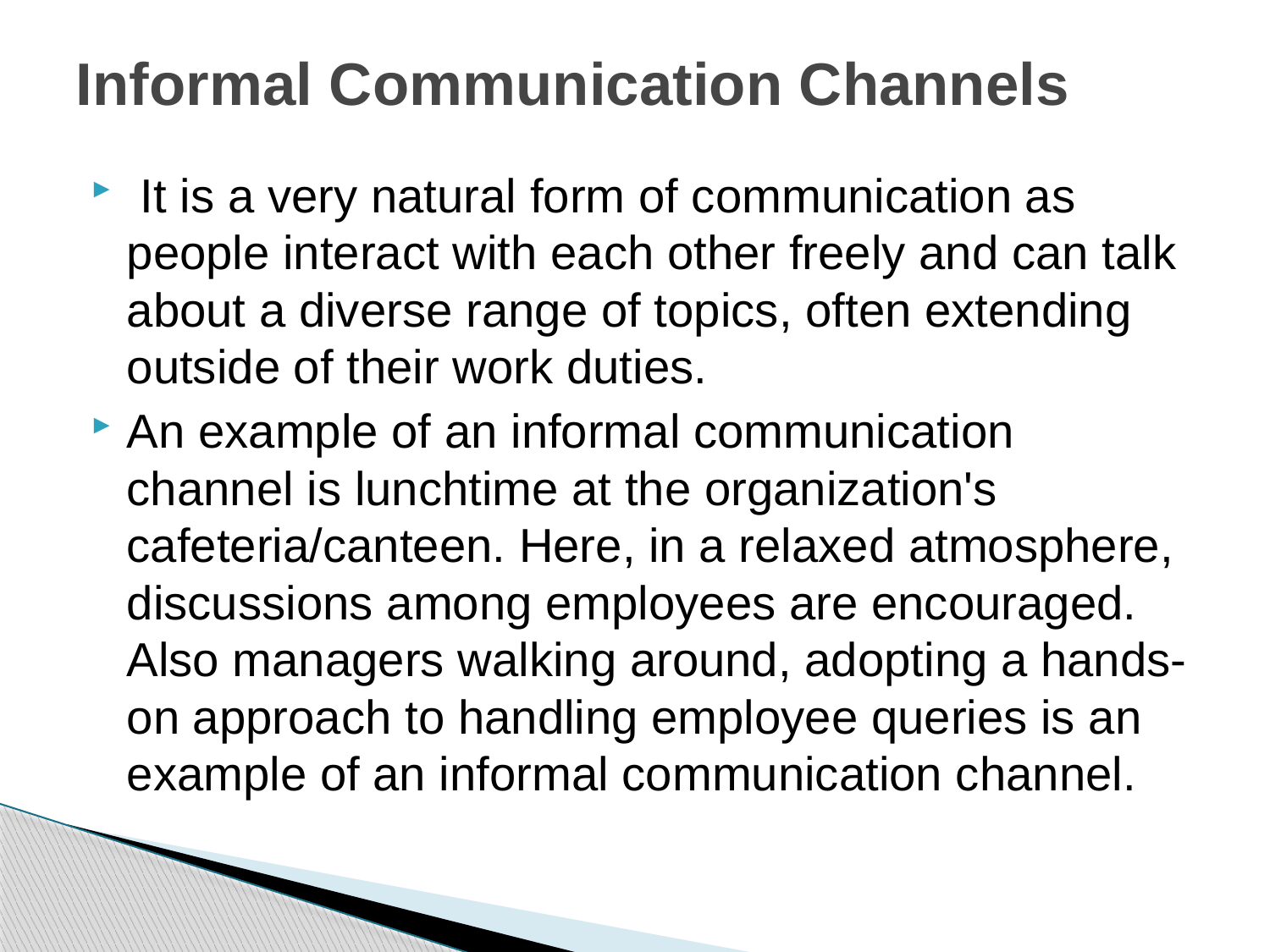

# Informal Communication Channels
 It is a very natural form of communication as people interact with each other freely and can talk about a diverse range of topics, often extending outside of their work duties.
An example of an informal communication channel is lunchtime at the organization's cafeteria/canteen. Here, in a relaxed atmosphere, discussions among employees are encouraged. Also managers walking around, adopting a hands-on approach to handling employee queries is an example of an informal communication channel.